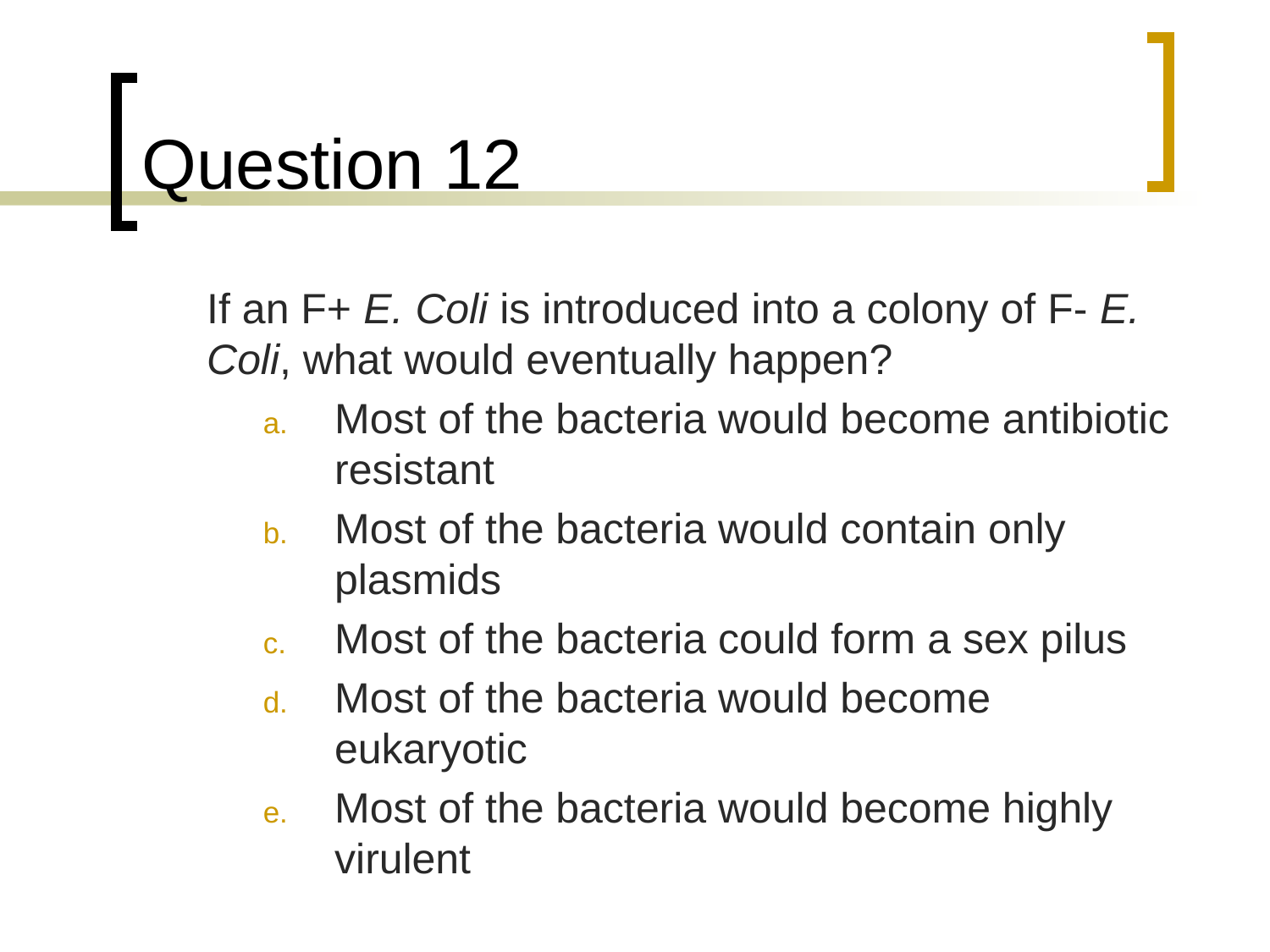

# Question 12
	If an F+ E. Coli is introduced into a colony of F- E. Coli, what would eventually happen?
Most of the bacteria would become antibiotic resistant
Most of the bacteria would contain only plasmids
Most of the bacteria could form a sex pilus
Most of the bacteria would become eukaryotic
Most of the bacteria would become highly virulent